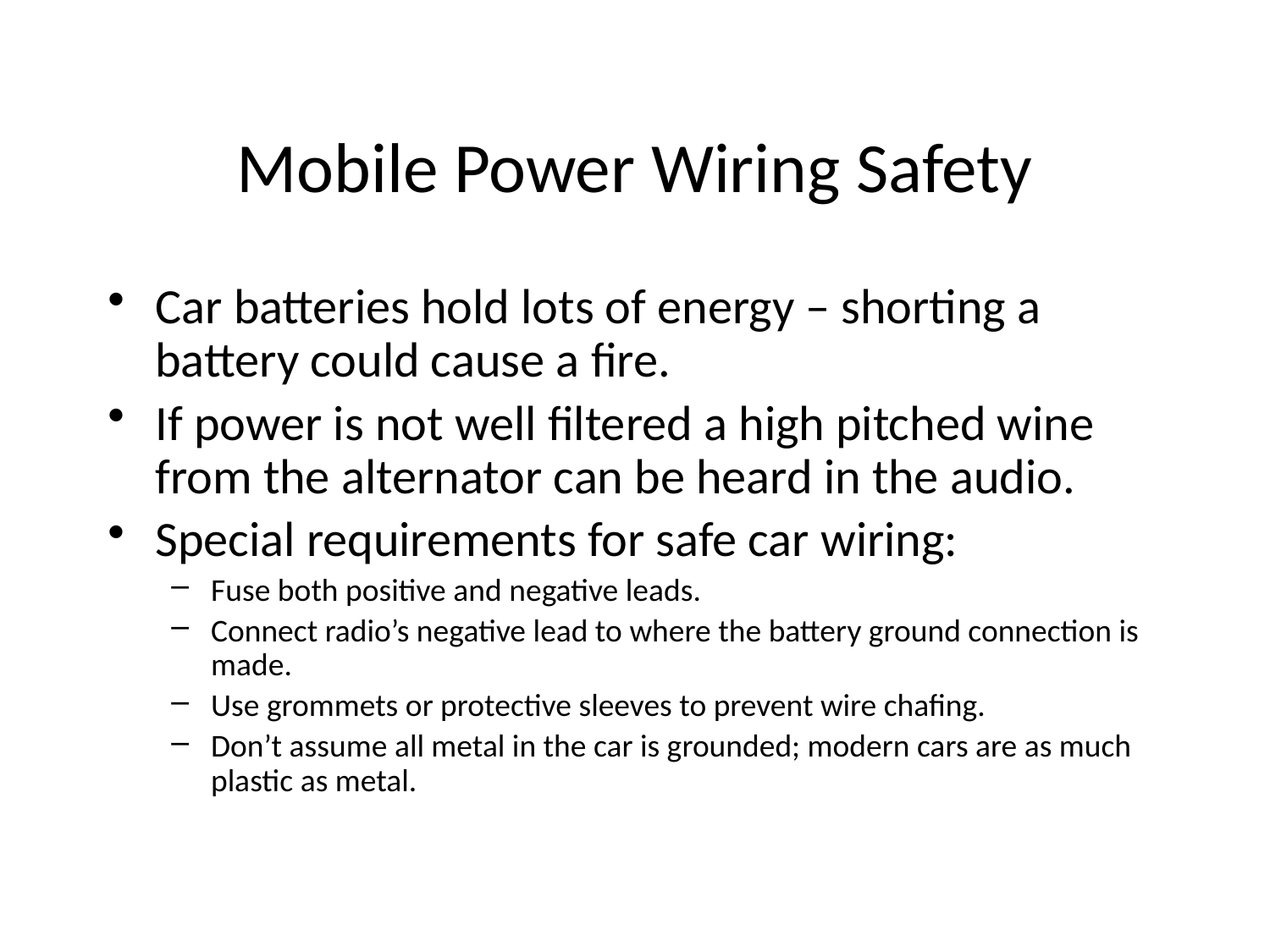

Mobile Power Wiring Safety
Car batteries hold lots of energy – shorting a battery could cause a fire.
If power is not well filtered a high pitched wine from the alternator can be heard in the audio.
Special requirements for safe car wiring:
Fuse both positive and negative leads.
Connect radio’s negative lead to where the battery ground connection is made.
Use grommets or protective sleeves to prevent wire chafing.
Don’t assume all metal in the car is grounded; modern cars are as much plastic as metal.